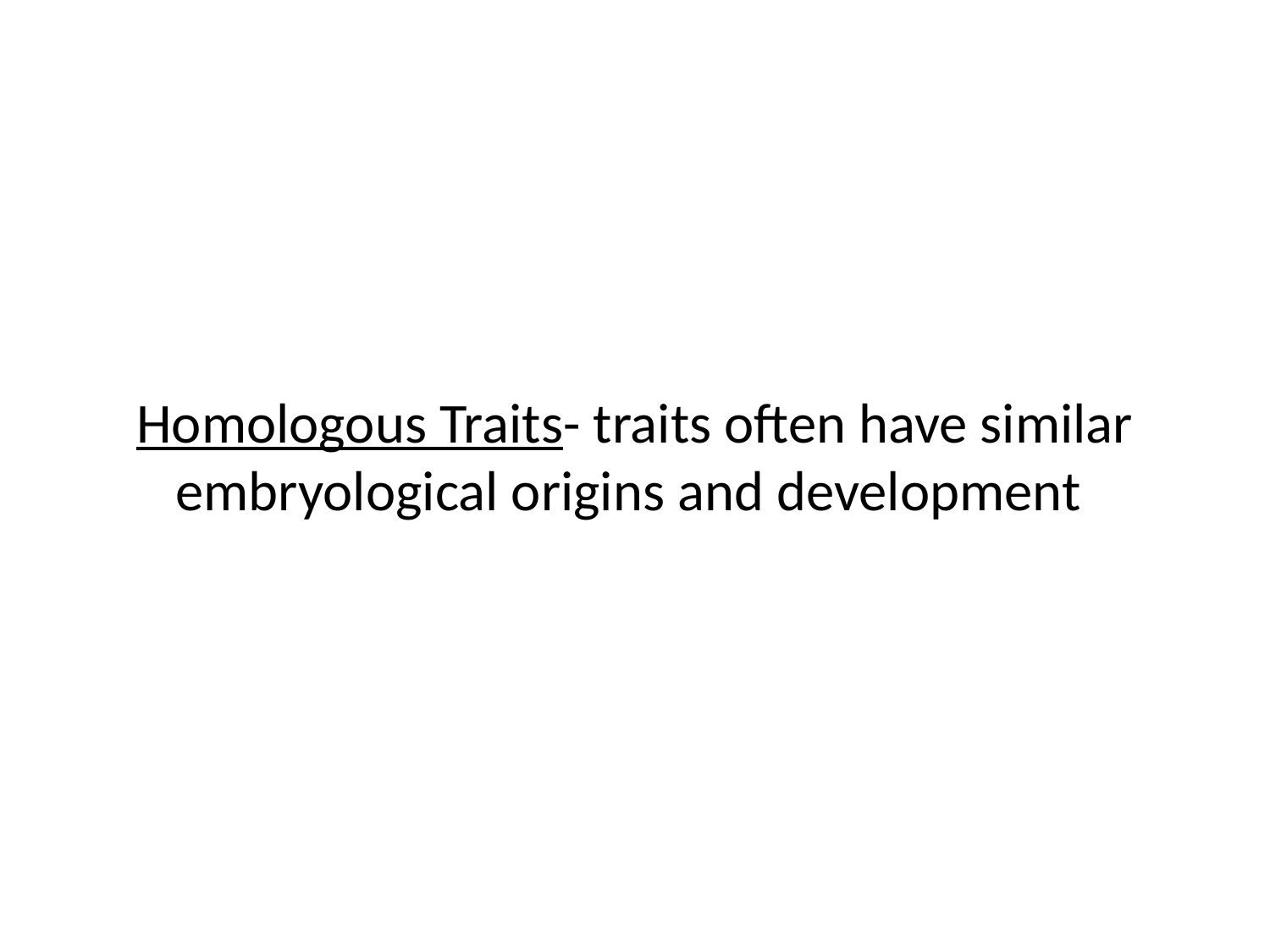

#

Homologous Traits- traits often have similar embryological origins and development